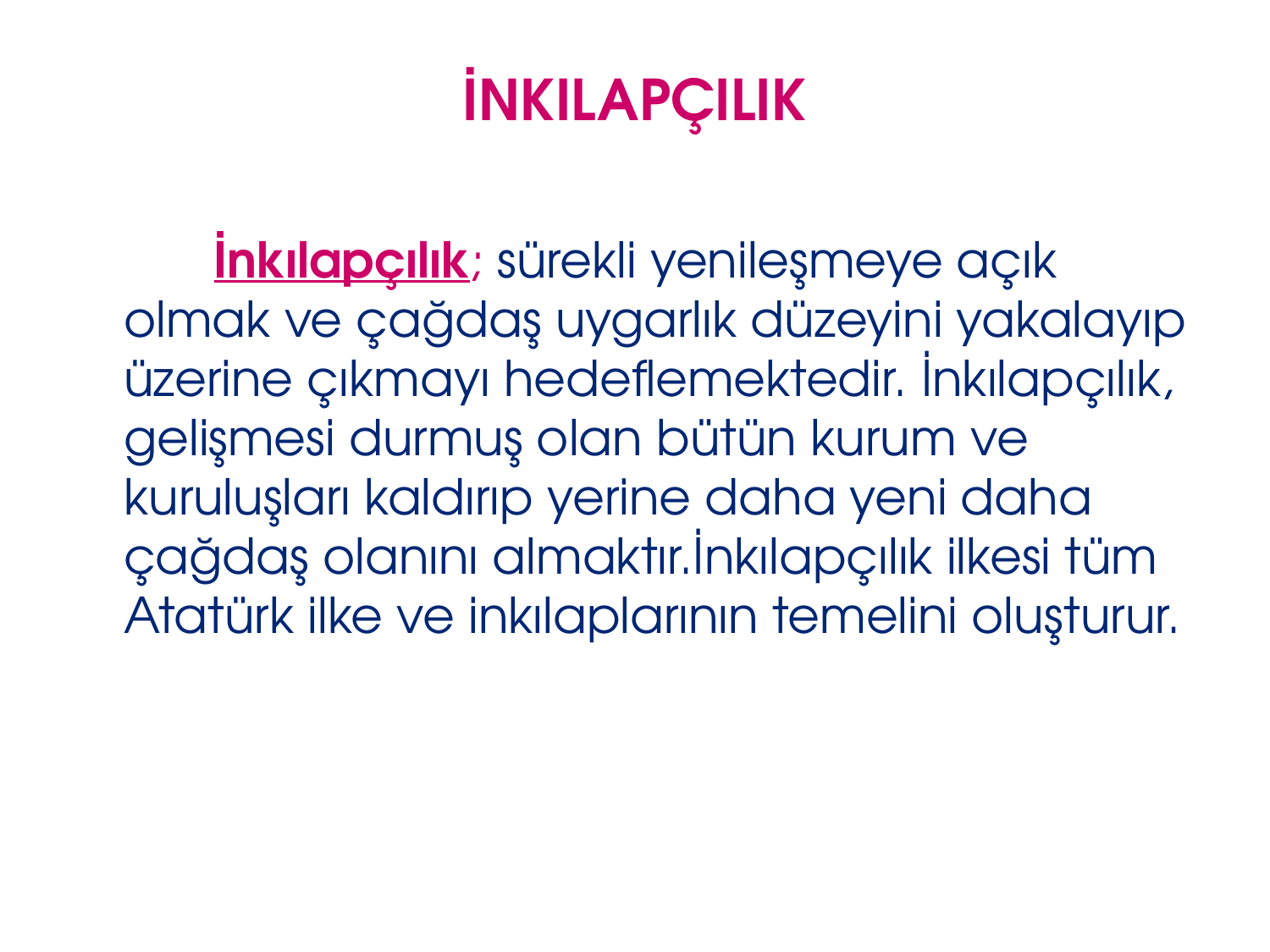

# İNKILAPÇILIK
          İnkılapçılık; sürekli yenileşmeye açık olmak ve çağdaş uygarlık düzeyini yakalayıp üzerine çıkmayı hedeflemektedir. İnkılapçılık, gelişmesi durmuş olan bütün kurum ve kuruluşları kaldırıp yerine daha yeni daha çağdaş olanını almaktır.İnkılapçılık ilkesi tüm Atatürk ilke ve inkılaplarının temelini oluşturur.